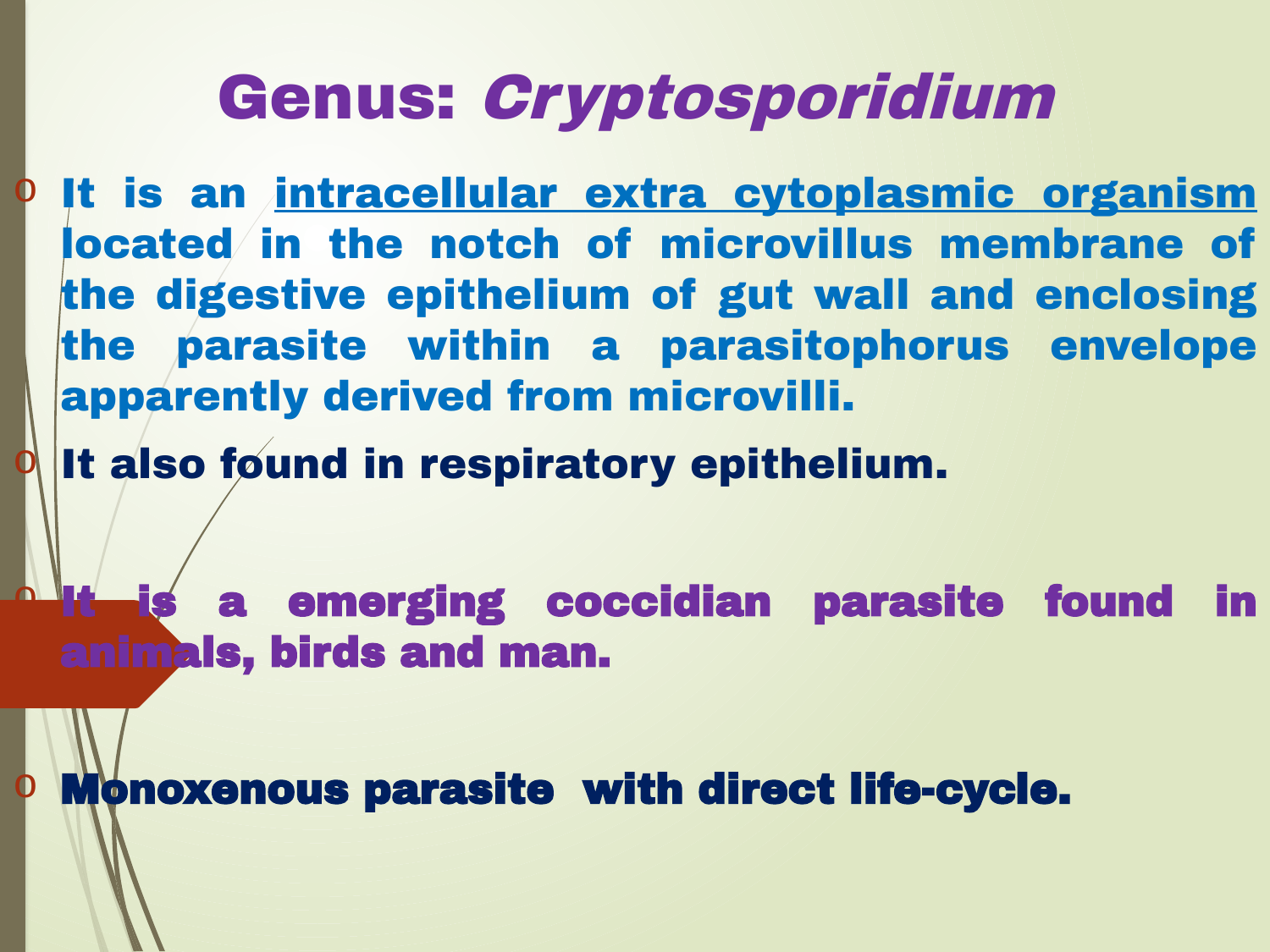

# Genus: Cryptosporidium
It is an intracellular extra cytoplasmic organism located in the notch of microvillus membrane of the digestive epithelium of gut wall and enclosing the parasite within a parasitophorus envelope apparently derived from microvilli.
It also found in respiratory epithelium.

It is a emerging coccidian parasite found in animals, birds and man.

Monoxenous parasite  with direct life-cycle.